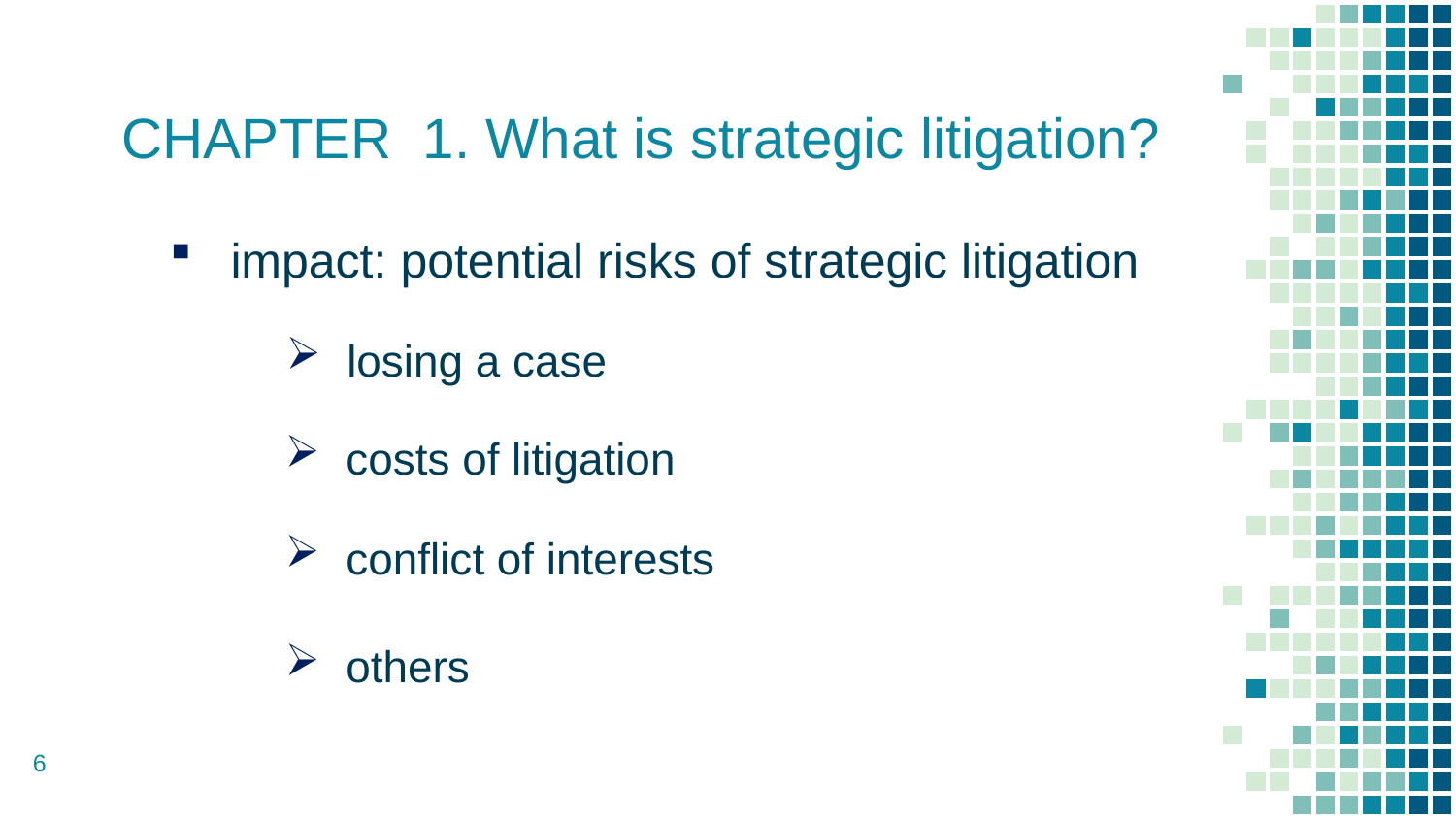

# CHAPTER  1. What is strategic litigation?
impact: potential risks of strategic litigation

losing a case
costs of litigation
conflict of interests
others
6